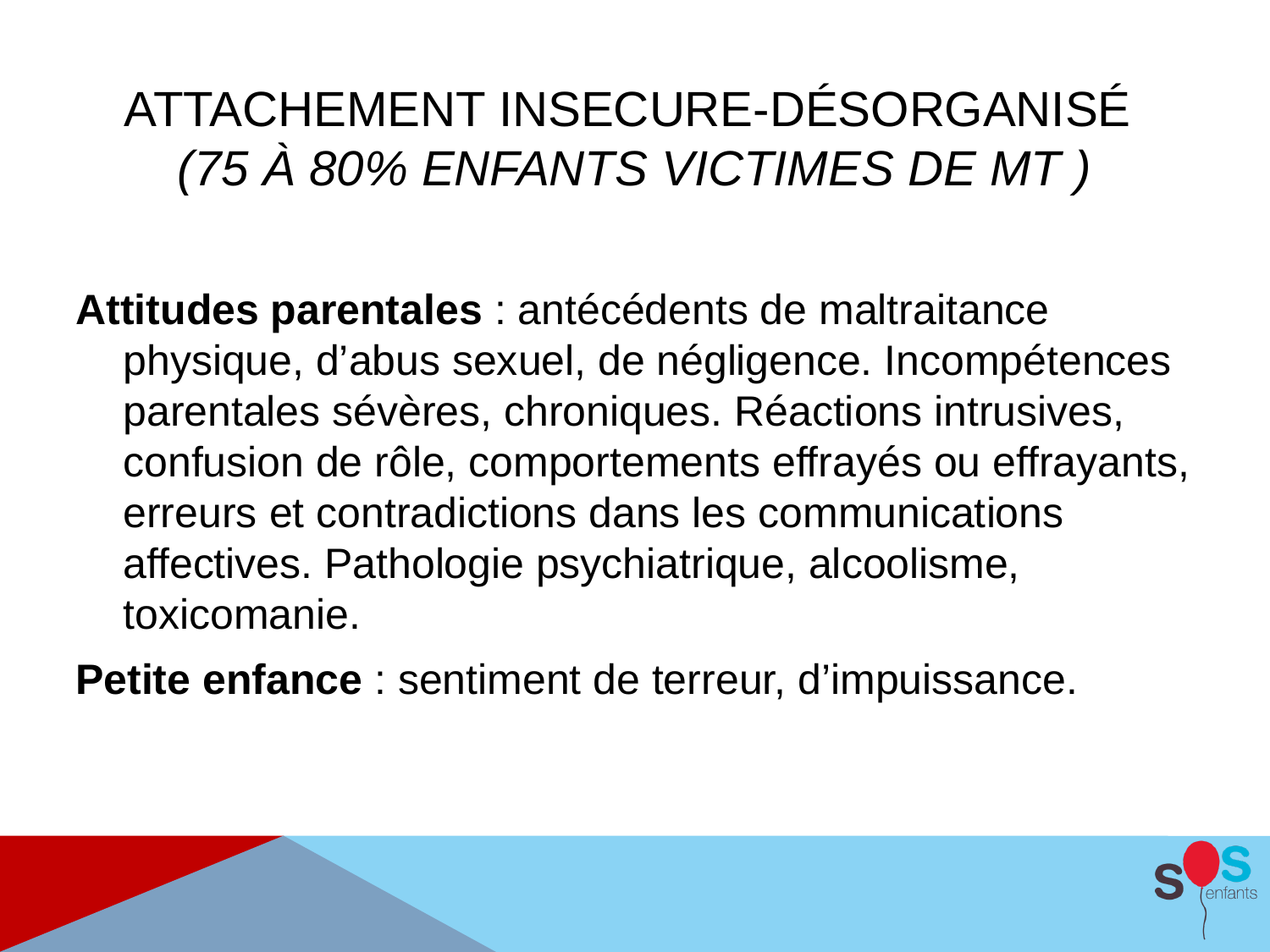

# Attachement insecure-désorganisé (75 à 80% enfants victimes de MT )
Attitudes parentales : antécédents de maltraitance physique, d’abus sexuel, de négligence. Incompétences parentales sévères, chroniques. Réactions intrusives, confusion de rôle, comportements effrayés ou effrayants, erreurs et contradictions dans les communications affectives. Pathologie psychiatrique, alcoolisme, toxicomanie.
Petite enfance : sentiment de terreur, d’impuissance.